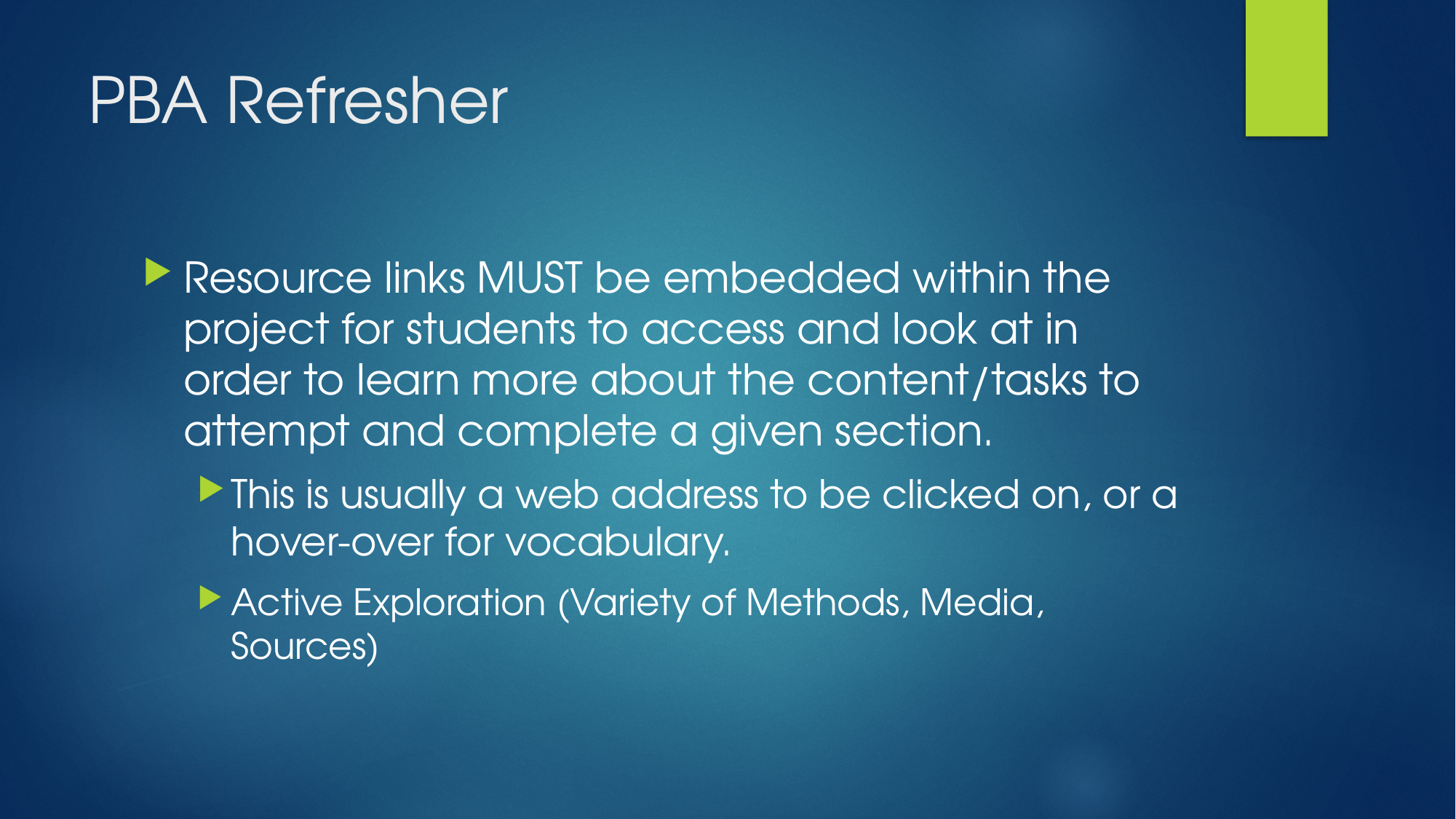

# PBA Refresher
Resource links MUST be embedded within the project for students to access and look at in order to learn more about the content/tasks to attempt and complete a given section.
This is usually a web address to be clicked on, or a hover-over for vocabulary.
Active Exploration (Variety of Methods, Media, Sources)